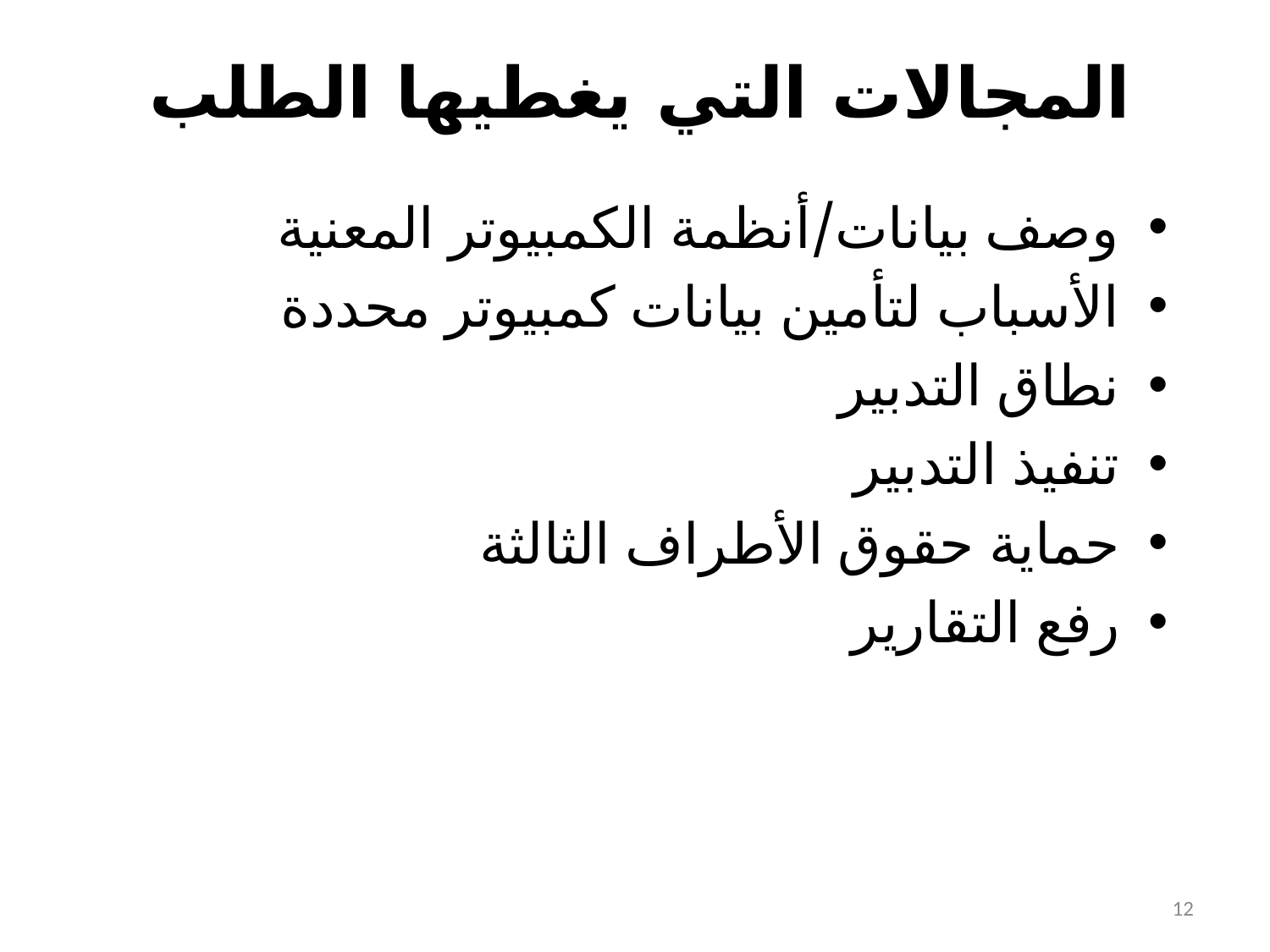

المجالات التي يغطيها الطلب
وصف بيانات/أنظمة الكمبيوتر المعنية
الأسباب لتأمين بيانات كمبيوتر محددة
نطاق التدبير
تنفيذ التدبير
حماية حقوق الأطراف الثالثة
رفع التقارير
12